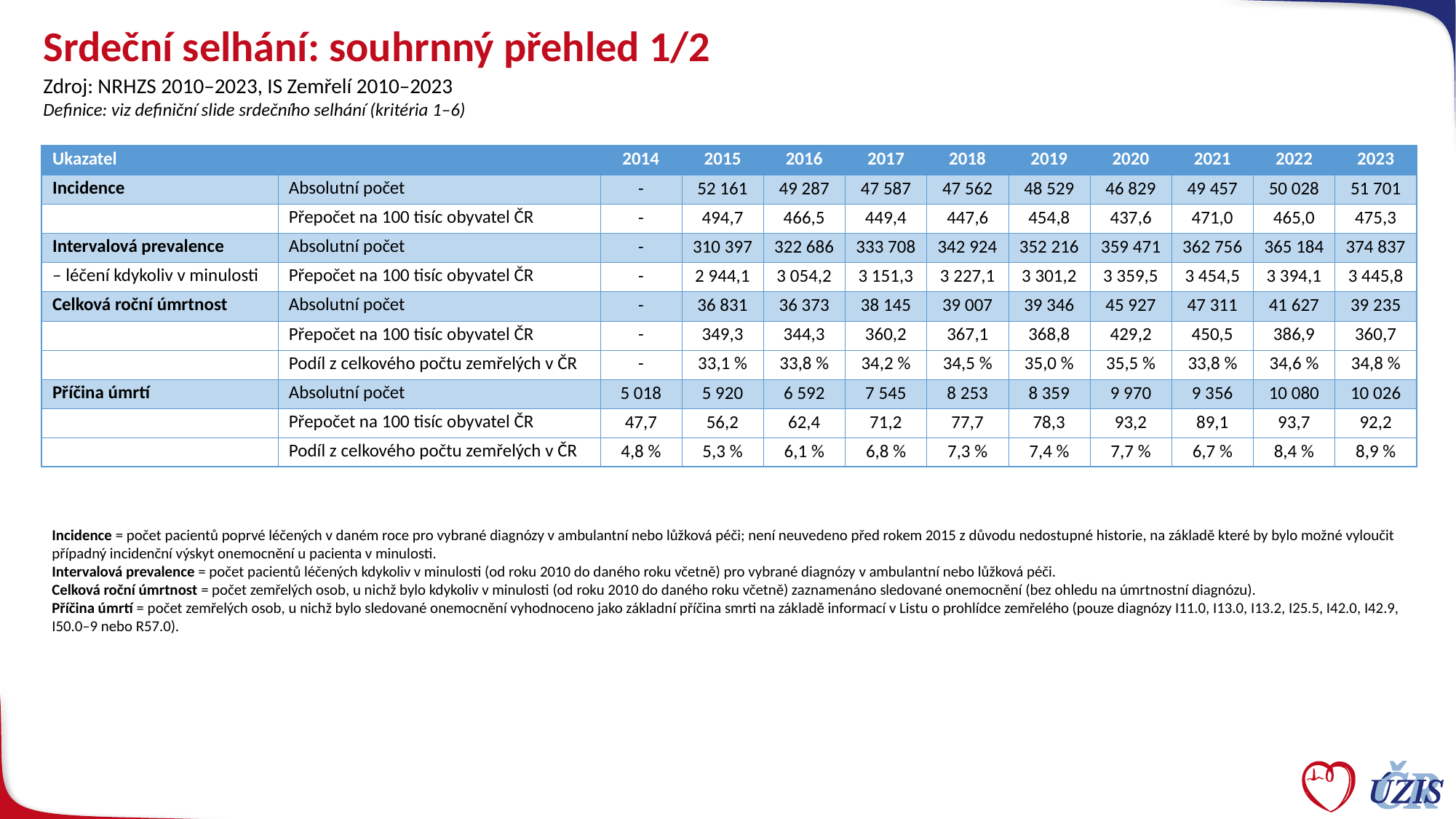

# Srdeční selhání: souhrnný přehled 1/2
Zdroj: NRHZS 2010–2023, IS Zemřelí 2010–2023
Definice: viz definiční slide srdečního selhání (kritéria 1–6)
| Ukazatel |  | 2014 | 2015 | 2016 | 2017 | 2018 | 2019 | 2020 | 2021 | 2022 | 2023 |
| --- | --- | --- | --- | --- | --- | --- | --- | --- | --- | --- | --- |
| Incidence | Absolutní počet | - | 52 161 | 49 287 | 47 587 | 47 562 | 48 529 | 46 829 | 49 457 | 50 028 | 51 701 |
|  | Přepočet na 100 tisíc obyvatel ČR | - | 494,7 | 466,5 | 449,4 | 447,6 | 454,8 | 437,6 | 471,0 | 465,0 | 475,3 |
| Intervalová prevalence | Absolutní počet | - | 310 397 | 322 686 | 333 708 | 342 924 | 352 216 | 359 471 | 362 756 | 365 184 | 374 837 |
| – léčení kdykoliv v minulosti | Přepočet na 100 tisíc obyvatel ČR | - | 2 944,1 | 3 054,2 | 3 151,3 | 3 227,1 | 3 301,2 | 3 359,5 | 3 454,5 | 3 394,1 | 3 445,8 |
| Celková roční úmrtnost | Absolutní počet | - | 36 831 | 36 373 | 38 145 | 39 007 | 39 346 | 45 927 | 47 311 | 41 627 | 39 235 |
|  | Přepočet na 100 tisíc obyvatel ČR | - | 349,3 | 344,3 | 360,2 | 367,1 | 368,8 | 429,2 | 450,5 | 386,9 | 360,7 |
|  | Podíl z celkového počtu zemřelých v ČR | - | 33,1 % | 33,8 % | 34,2 % | 34,5 % | 35,0 % | 35,5 % | 33,8 % | 34,6 % | 34,8 % |
| Příčina úmrtí | Absolutní počet | 5 018 | 5 920 | 6 592 | 7 545 | 8 253 | 8 359 | 9 970 | 9 356 | 10 080 | 10 026 |
|  | Přepočet na 100 tisíc obyvatel ČR | 47,7 | 56,2 | 62,4 | 71,2 | 77,7 | 78,3 | 93,2 | 89,1 | 93,7 | 92,2 |
|  | Podíl z celkového počtu zemřelých v ČR | 4,8 % | 5,3 % | 6,1 % | 6,8 % | 7,3 % | 7,4 % | 7,7 % | 6,7 % | 8,4 % | 8,9 % |
Incidence = počet pacientů poprvé léčených v daném roce pro vybrané diagnózy v ambulantní nebo lůžková péči; není neuvedeno před rokem 2015 z důvodu nedostupné historie, na základě které by bylo možné vyloučit případný incidenční výskyt onemocnění u pacienta v minulosti.
Intervalová prevalence = počet pacientů léčených kdykoliv v minulosti (od roku 2010 do daného roku včetně) pro vybrané diagnózy v ambulantní nebo lůžková péči.
Celková roční úmrtnost = počet zemřelých osob, u nichž bylo kdykoliv v minulosti (od roku 2010 do daného roku včetně) zaznamenáno sledované onemocnění (bez ohledu na úmrtnostní diagnózu).
Příčina úmrtí = počet zemřelých osob, u nichž bylo sledované onemocnění vyhodnoceno jako základní příčina smrti na základě informací v Listu o prohlídce zemřelého (pouze diagnózy I11.0, I13.0, I13.2, I25.5, I42.0, I42.9, I50.0–9 nebo R57.0).